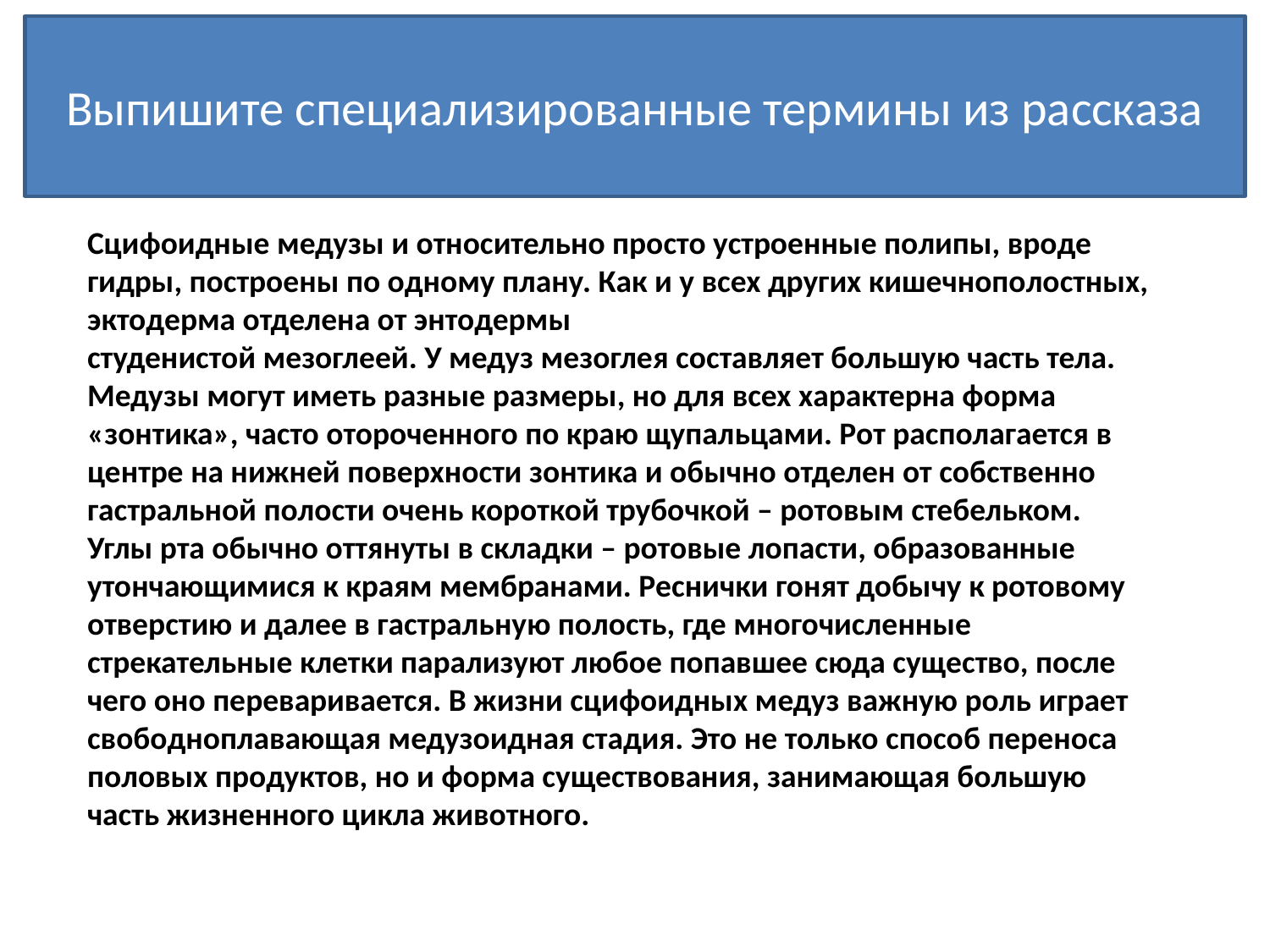

Выпишите специализированные термины из рассказа
Сцифоидные медузы и относительно просто устроенные полипы, вроде гидры, построены по одному плану. Как и у всех других кишечнополостных, эктодерма отделена от энтодермы
студенистой мезоглеей. У медуз мезоглея составляет большую часть тела. Медузы могут иметь разные размеры, но для всех характерна форма «зонтика», часто отороченного по краю щупальцами. Рот располагается в центре на нижней поверхности зонтика и обычно отделен от собственно гастральной полости очень короткой трубочкой – ротовым стебельком. Углы рта обычно оттянуты в складки – ротовые лопасти, образованные утончающимися к краям мембранами. Реснички гонят добычу к ротовому отверстию и далее в гастральную полость, где многочисленные стрекательные клетки парализуют любое попавшее сюда существо, после чего оно переваривается. В жизни сцифоидных медуз важную роль играет свободноплавающая медузоидная стадия. Это не только способ переноса половых продуктов, но и форма существования, занимающая большую часть жизненного цикла животного.